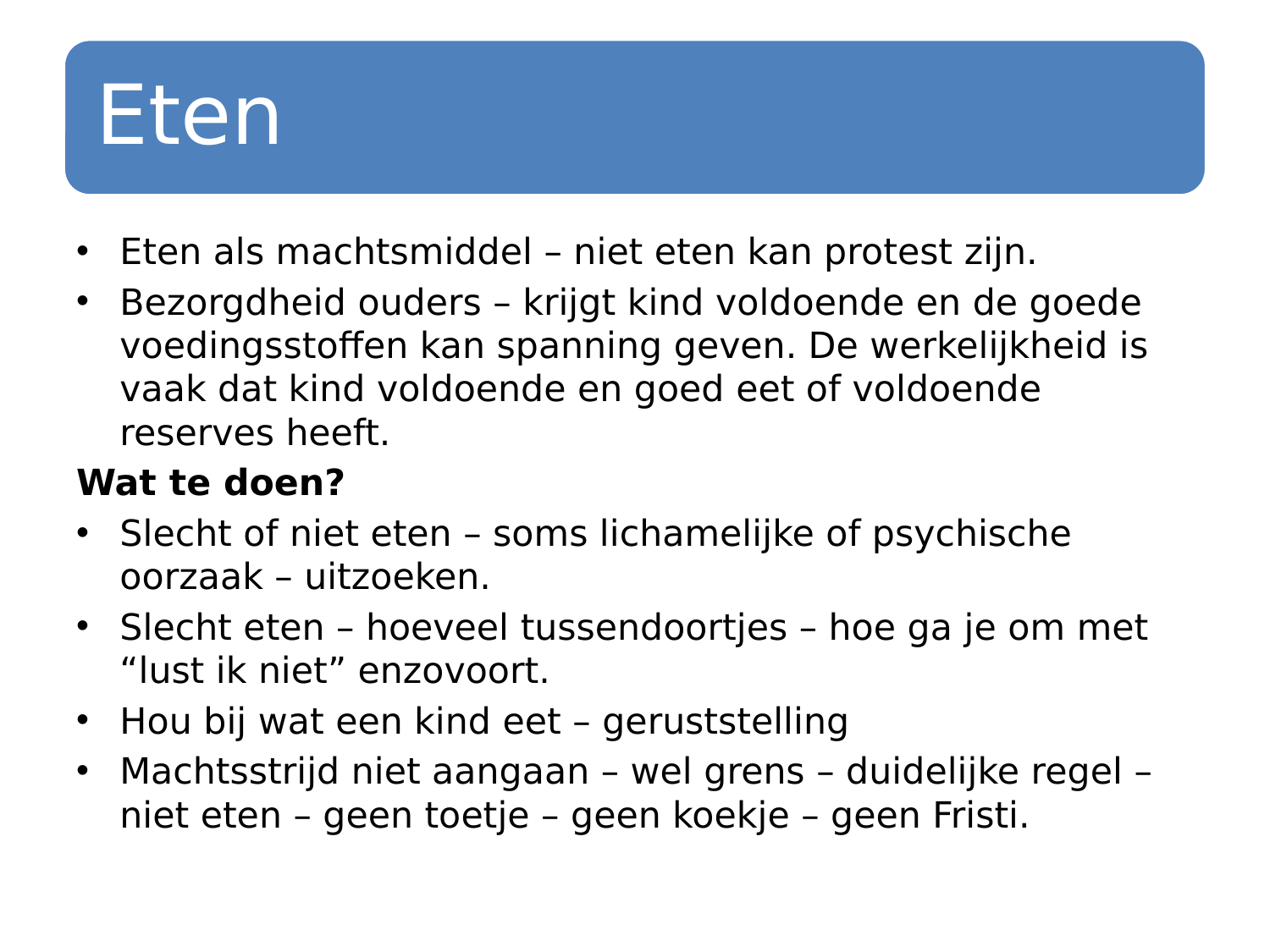

Eten
Eten als machtsmiddel – niet eten kan protest zijn.
Bezorgdheid ouders – krijgt kind voldoende en de goede voedingsstoffen kan spanning geven. De werkelijkheid is vaak dat kind voldoende en goed eet of voldoende reserves heeft.
Wat te doen?
Slecht of niet eten – soms lichamelijke of psychische oorzaak – uitzoeken.
Slecht eten – hoeveel tussendoortjes – hoe ga je om met “lust ik niet” enzovoort.
Hou bij wat een kind eet – geruststelling
Machtsstrijd niet aangaan – wel grens – duidelijke regel – niet eten – geen toetje – geen koekje – geen Fristi.